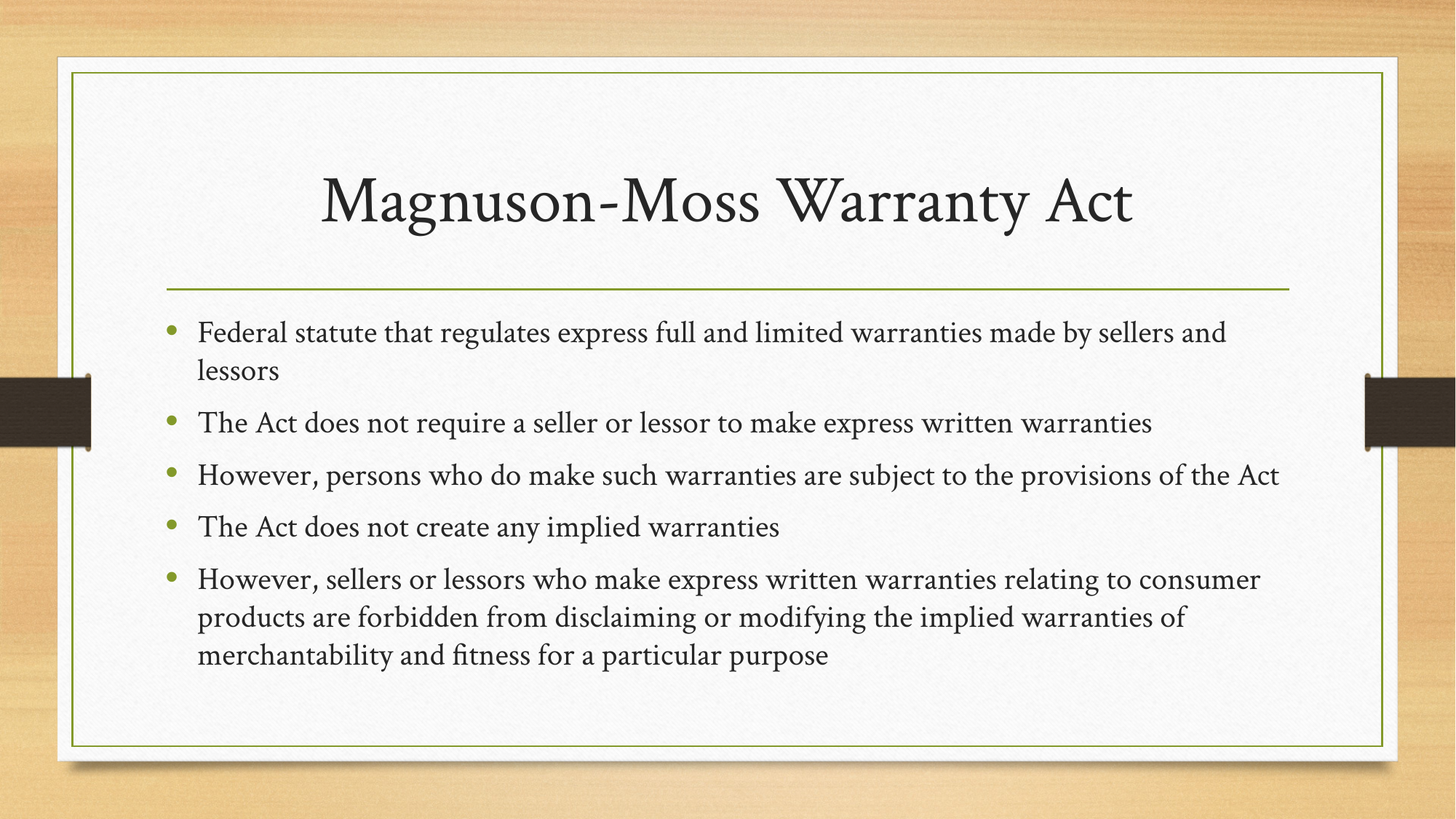

# Magnuson-Moss Warranty Act
Federal statute that regulates express full and limited warranties made by sellers and lessors
The Act does not require a seller or lessor to make express written warranties
However, persons who do make such warranties are subject to the provisions of the Act
The Act does not create any implied warranties
However, sellers or lessors who make express written warranties relating to consumer products are forbidden from disclaiming or modifying the implied warranties of merchantability and fitness for a particular purpose